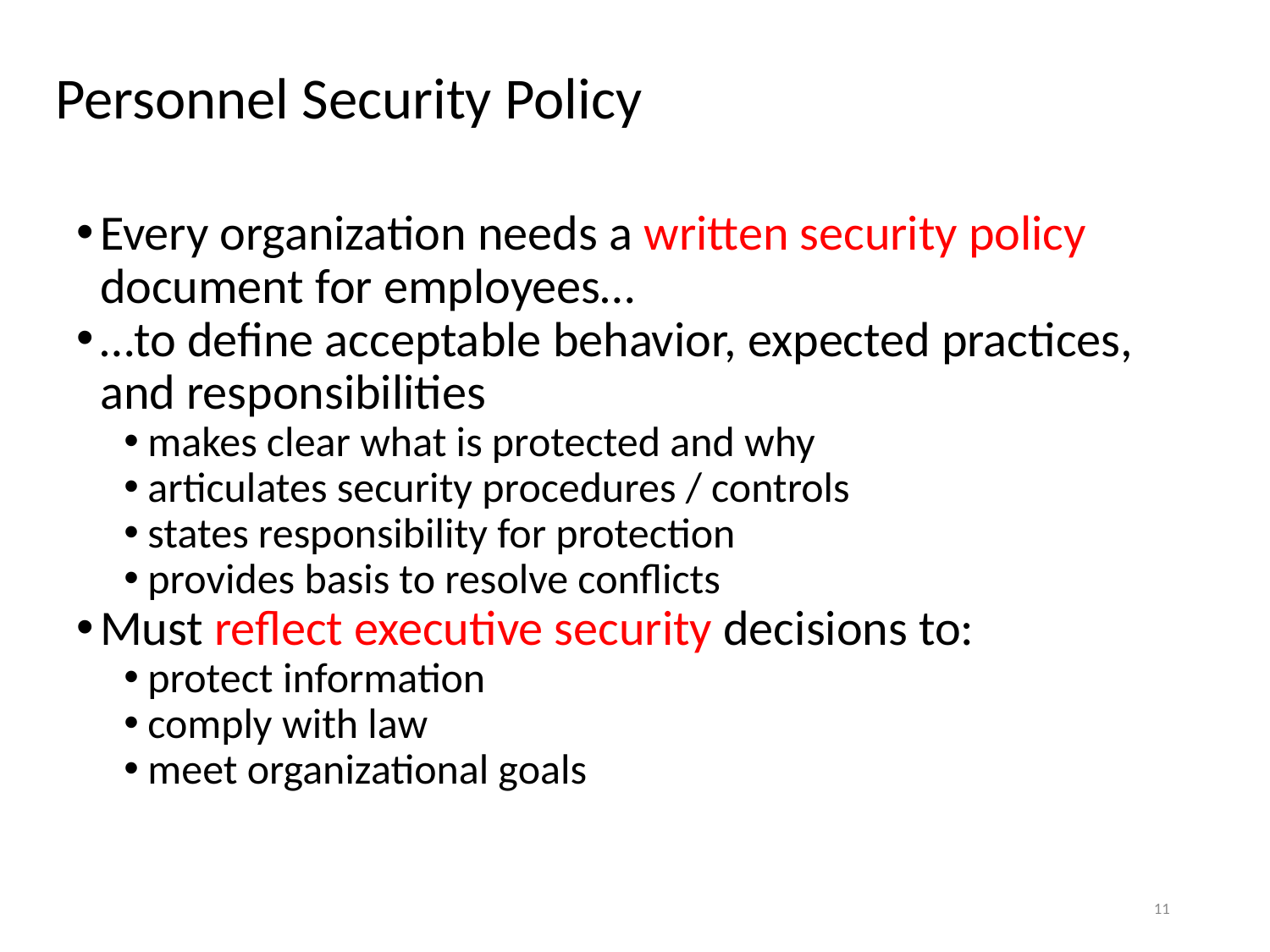

# Personnel Security Policy
Every organization needs a written security policy document for employees…
…to define acceptable behavior, expected practices, and responsibilities
makes clear what is protected and why
articulates security procedures / controls
states responsibility for protection
provides basis to resolve conflicts
Must reflect executive security decisions to:
protect information
comply with law
meet organizational goals
11